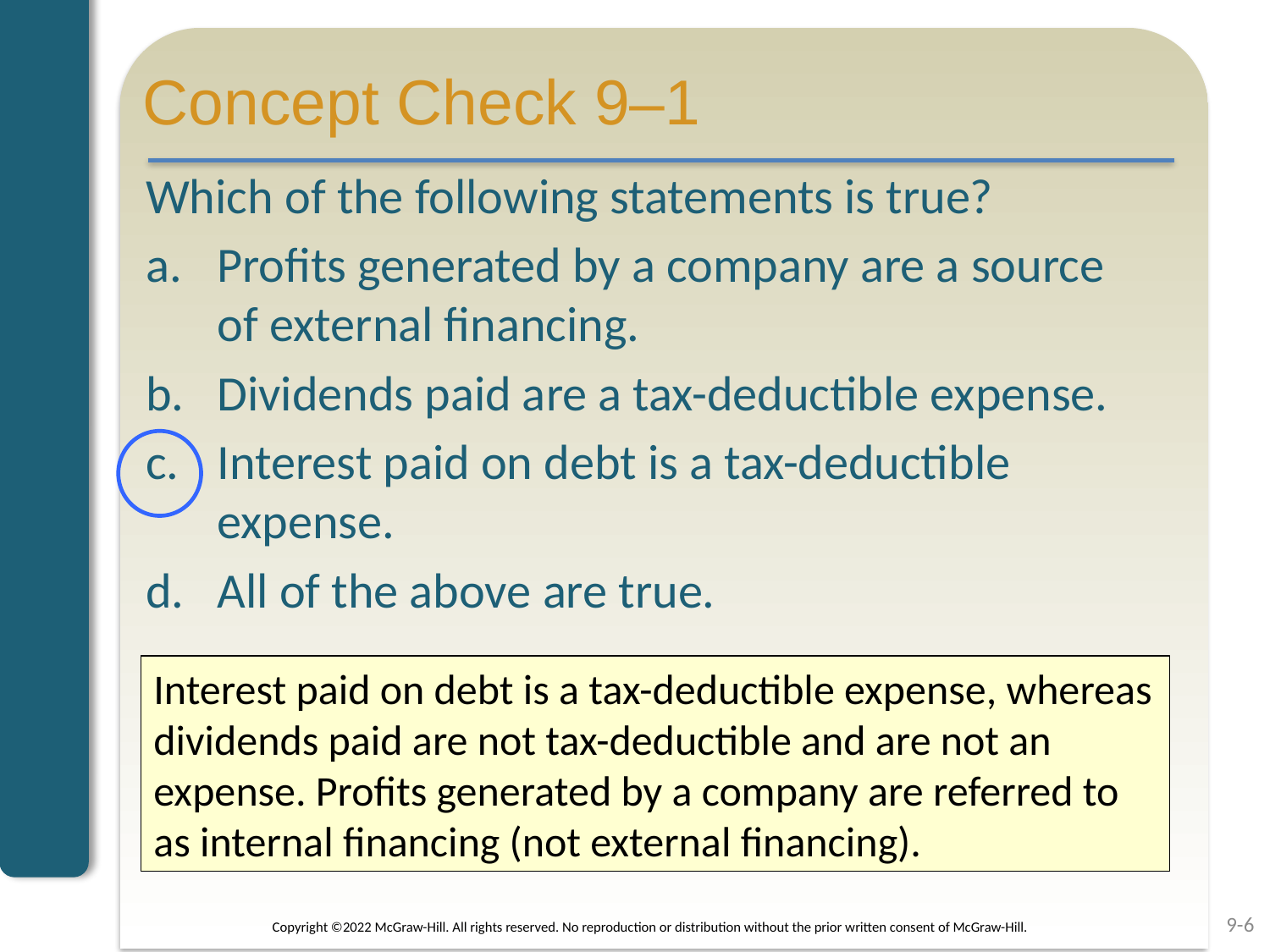

# Concept Check 9–1
Which of the following statements is true?
Profits generated by a company are a source of external financing.
Dividends paid are a tax-deductible expense.
Interest paid on debt is a tax-deductible expense.
All of the above are true.

Interest paid on debt is a tax-deductible expense, whereas dividends paid are not tax-deductible and are not an expense. Profits generated by a company are referred to as internal financing (not external financing).
9-6
Copyright ©2022 McGraw-Hill. All rights reserved. No reproduction or distribution without the prior written consent of McGraw-Hill.